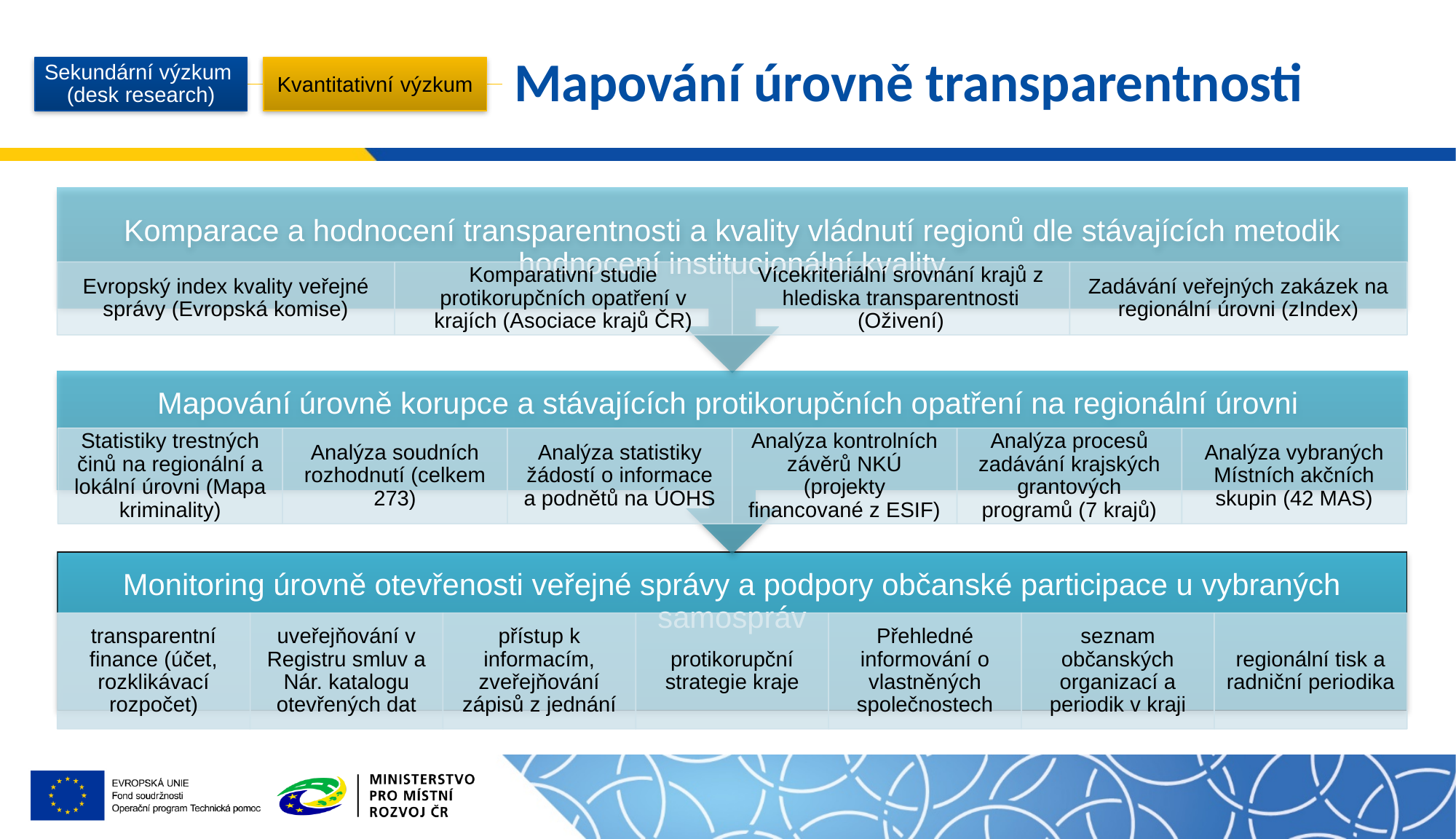

Sekundární výzkum
(desk research)
Kvantitativní výzkum
Mapování úrovně transparentnosti
Monitoring úrovně otevřenosti veřejné správy a podpory občanské participace u vybraných samospráv
transparentní finance (účet, rozklikávací rozpočet)
uveřejňování v Registru smluv a Nár. katalogu otevřených dat
přístup k informacím, zveřejňování zápisů z jednání
protikorupční strategie kraje
Přehledné informování o vlastněných společnostech
seznam občanských organizací a periodik v kraji
regionální tisk a radniční periodika
Mapování úrovně korupce a stávajících protikorupčních opatření na regionální úrovni
Statistiky trestných činů na regionální a lokální úrovni (Mapa kriminality)
Analýza soudních rozhodnutí (celkem 273)
Analýza statistiky žádostí o informace a podnětů na ÚOHS
Analýza kontrolních závěrů NKÚ (projekty financované z ESIF)
Analýza procesů zadávání krajských grantových programů (7 krajů)
Analýza vybraných Místních akčních skupin (42 MAS)
Komparace a hodnocení transparentnosti a kvality vládnutí regionů dle stávajících metodik hodnocení institucionální kvality
Evropský index kvality veřejné správy (Evropská komise)
Komparativní studie protikorupčních opatření v krajích (Asociace krajů ČR)
Vícekriteriální srovnání krajů z hlediska transparentnosti (Oživení)
Zadávání veřejných zakázek na regionální úrovni (zIndex)